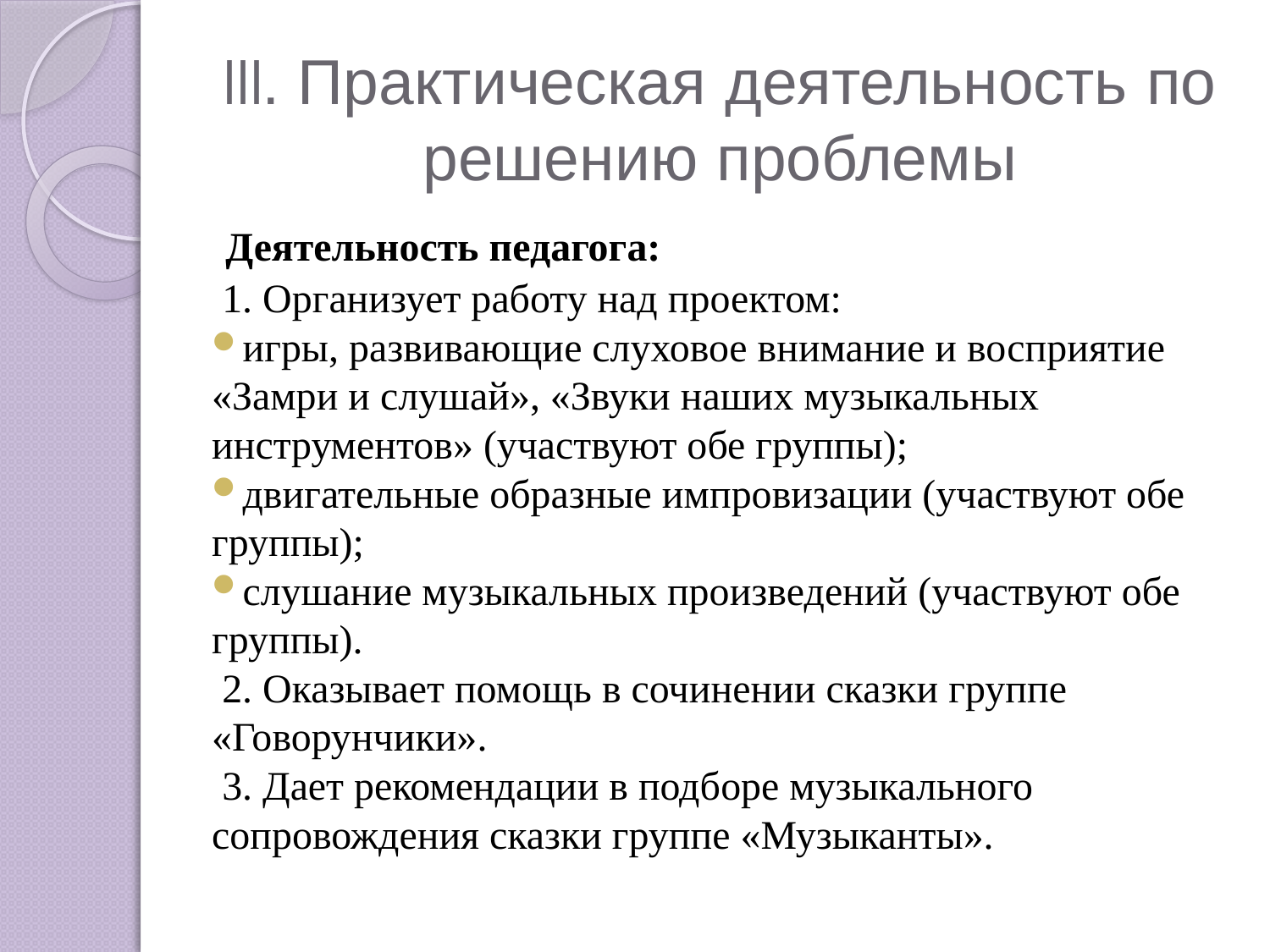

# III. Практическая деятельность по решению проблемы
 Деятельность педагога:
 1. Организует работу над проектом:
игры, развивающие слуховое внимание и восприятие «Замри и слушай», «Звуки наших музыкальных инструментов» (участвуют обе группы);
двигательные образные импровизации (участвуют обе группы);
слушание музыкальных произведений (участвуют обе группы).
 2. Оказывает помощь в сочинении сказки группе «Говорунчики».
 3. Дает рекомендации в подборе музыкального сопровождения сказки группе «Музыканты».